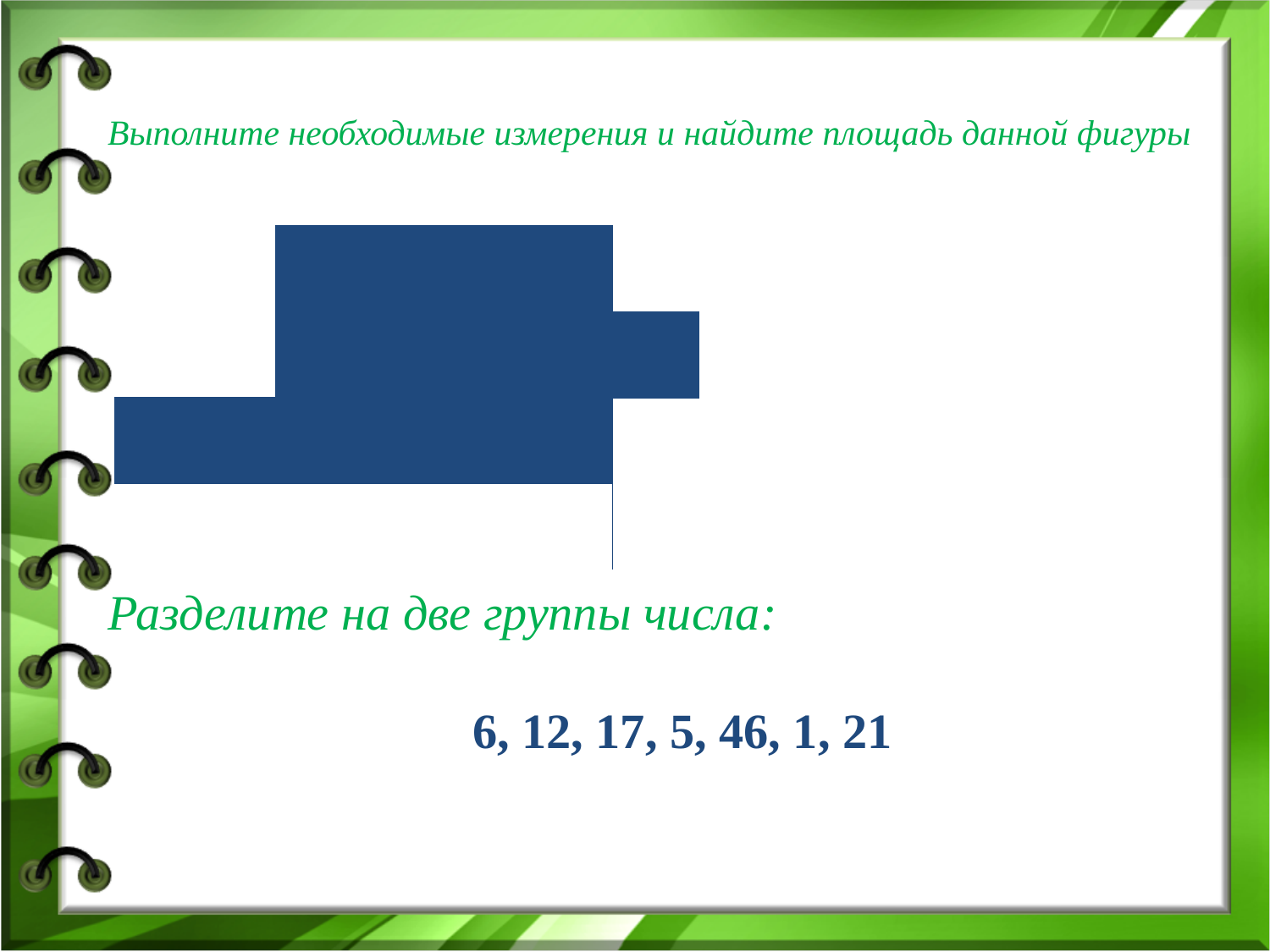

# Выполните необходимые измерения и найдите площадь данной фигуры
|  |  |  |
| --- | --- | --- |
|  |  |  |
|  |  |  |
|  |  |  |
Разделите на две группы числа:

6, 12, 17, 5, 46, 1, 21